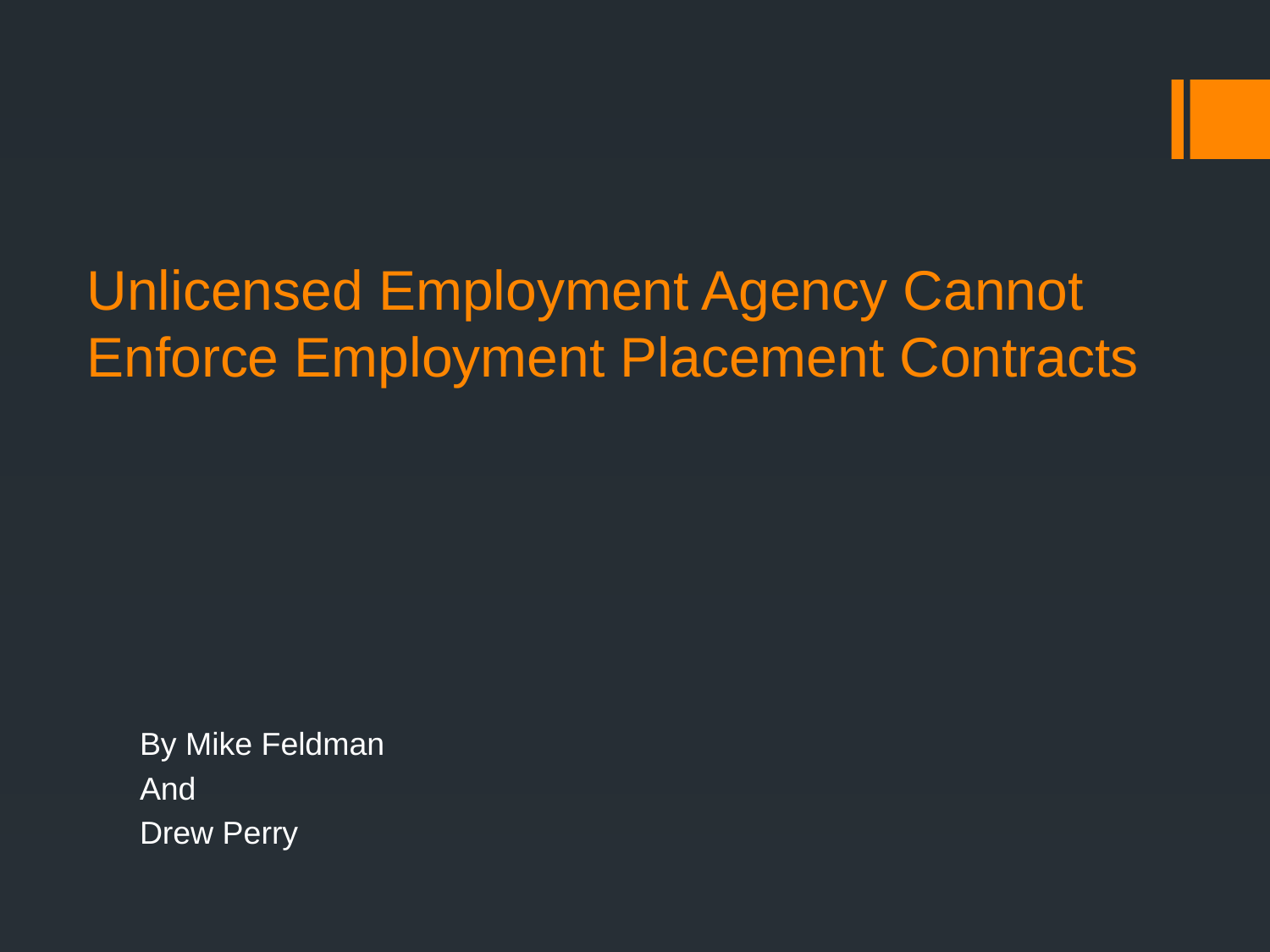

# Unlicensed Employment Agency Cannot Enforce Employment Placement Contracts
By Mike Feldman
And
Drew Perry